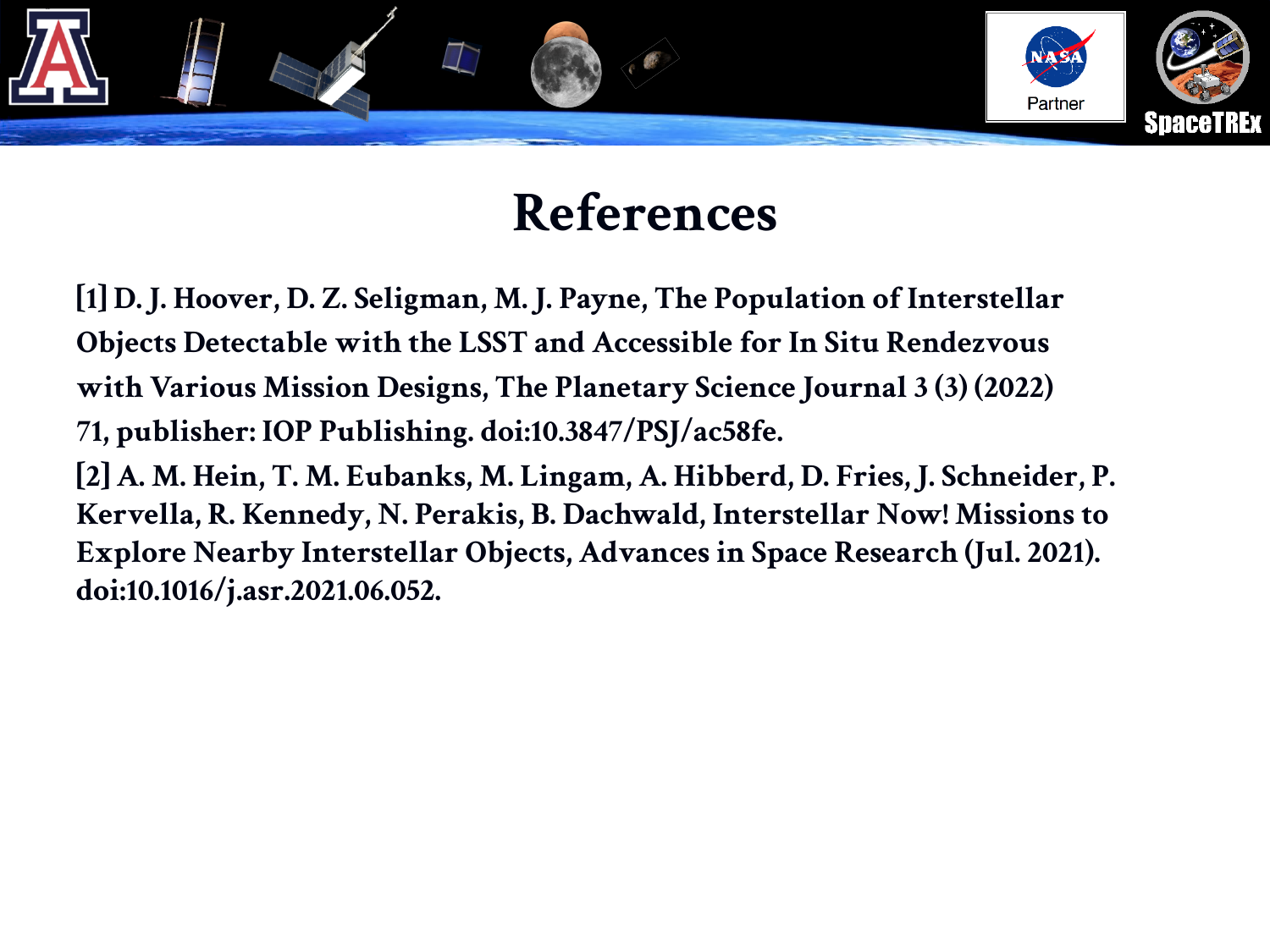

# References
[1] D. J. Hoover, D. Z. Seligman, M. J. Payne, The Population of Interstellar
Objects Detectable with the LSST and Accessible for In Situ Rendezvous
with Various Mission Designs, The Planetary Science Journal 3 (3) (2022)
71, publisher: IOP Publishing. doi:10.3847/PSJ/ac58fe.
[2] A. M. Hein, T. M. Eubanks, M. Lingam, A. Hibberd, D. Fries, J. Schneider, P. Kervella, R. Kennedy, N. Perakis, B. Dachwald, Interstellar Now! Missions to Explore Nearby Interstellar Objects, Advances in Space Research (Jul. 2021). doi:10.1016/j.asr.2021.06.052.